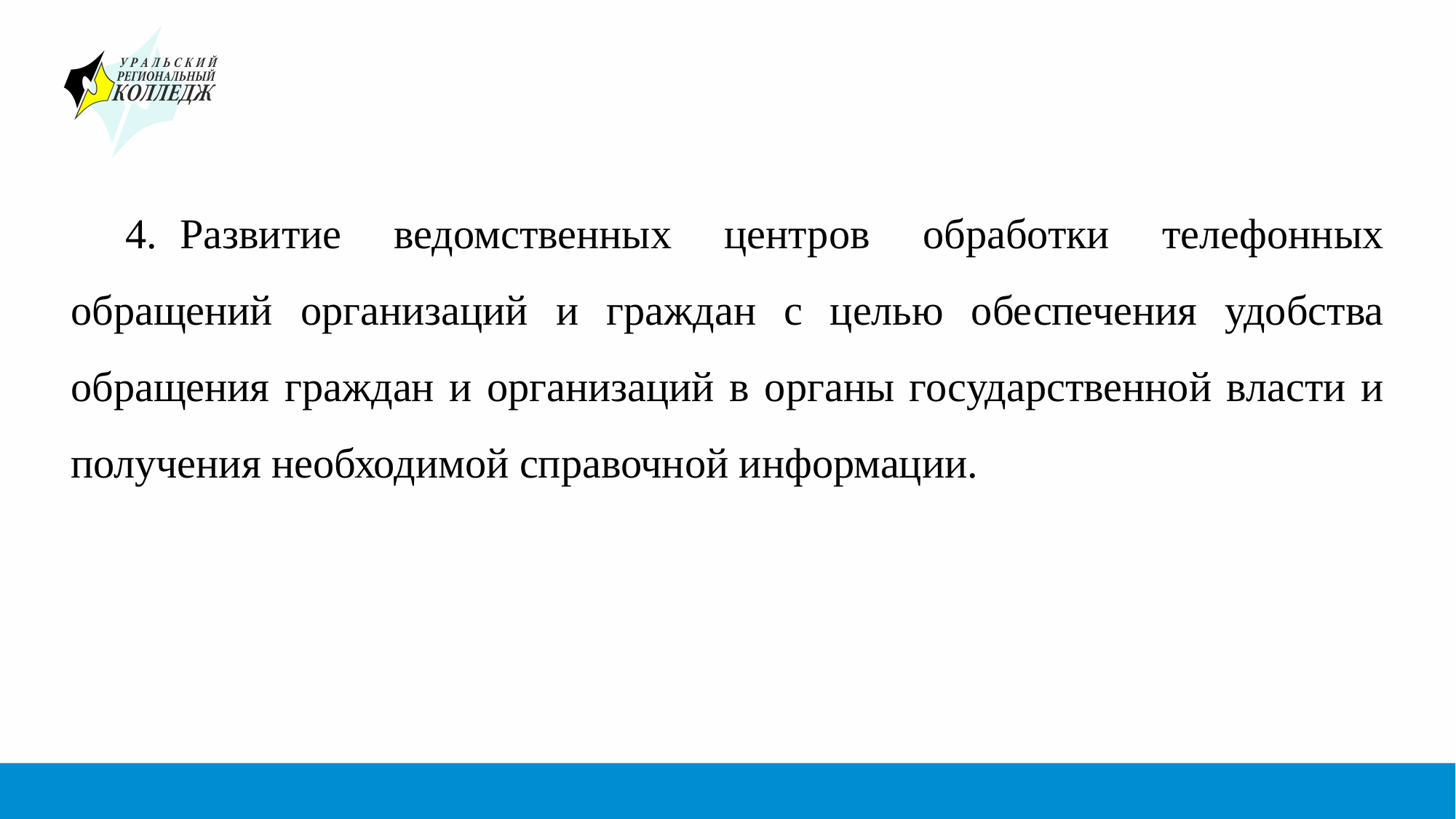

#
4.	Развитие ведомственных центров обработки телефонных обращений организаций и граждан с целью обеспечения удобства обращения граждан и организаций в органы государственной власти и получения необходимой справочной информации.